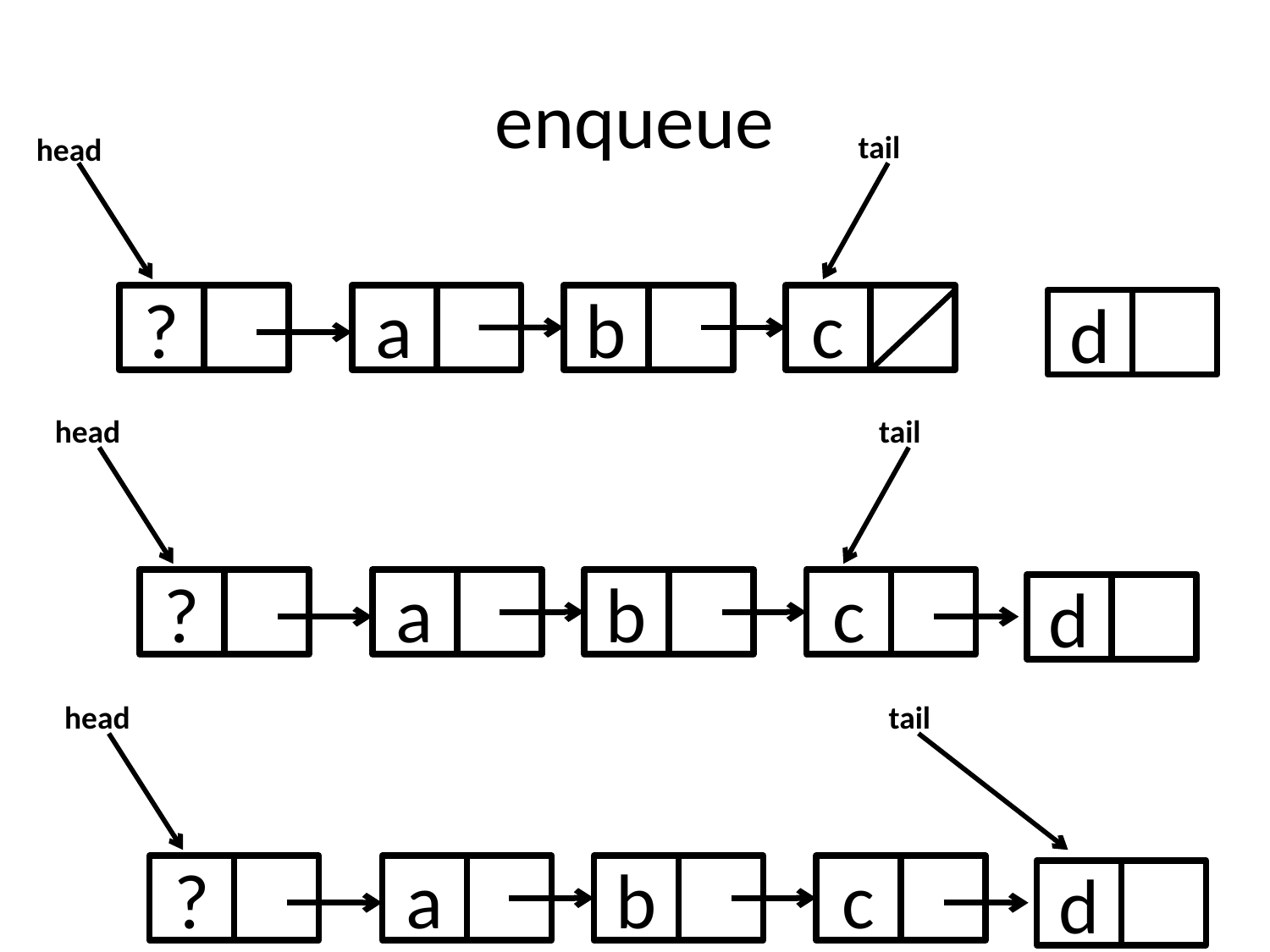

# enqueue
tail
head
?

a

b

c

d

head
tail
?

a

b

c

d

head
tail
?

a

b

c

d